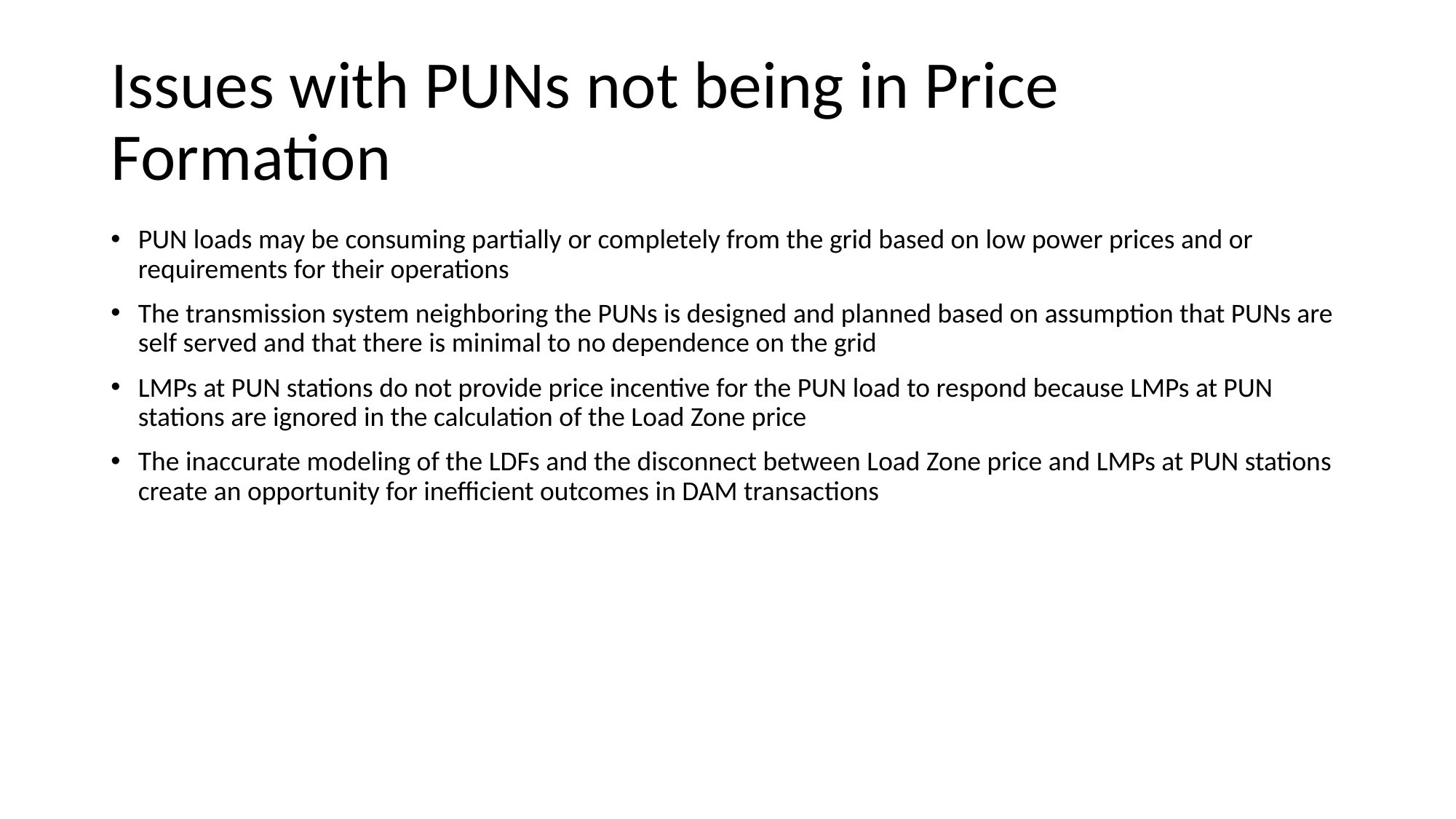

# Issues with PUNs not being in Price Formation
PUN loads may be consuming partially or completely from the grid based on low power prices and or requirements for their operations
The transmission system neighboring the PUNs is designed and planned based on assumption that PUNs are self served and that there is minimal to no dependence on the grid
LMPs at PUN stations do not provide price incentive for the PUN load to respond because LMPs at PUN stations are ignored in the calculation of the Load Zone price
The inaccurate modeling of the LDFs and the disconnect between Load Zone price and LMPs at PUN stations create an opportunity for inefficient outcomes in DAM transactions